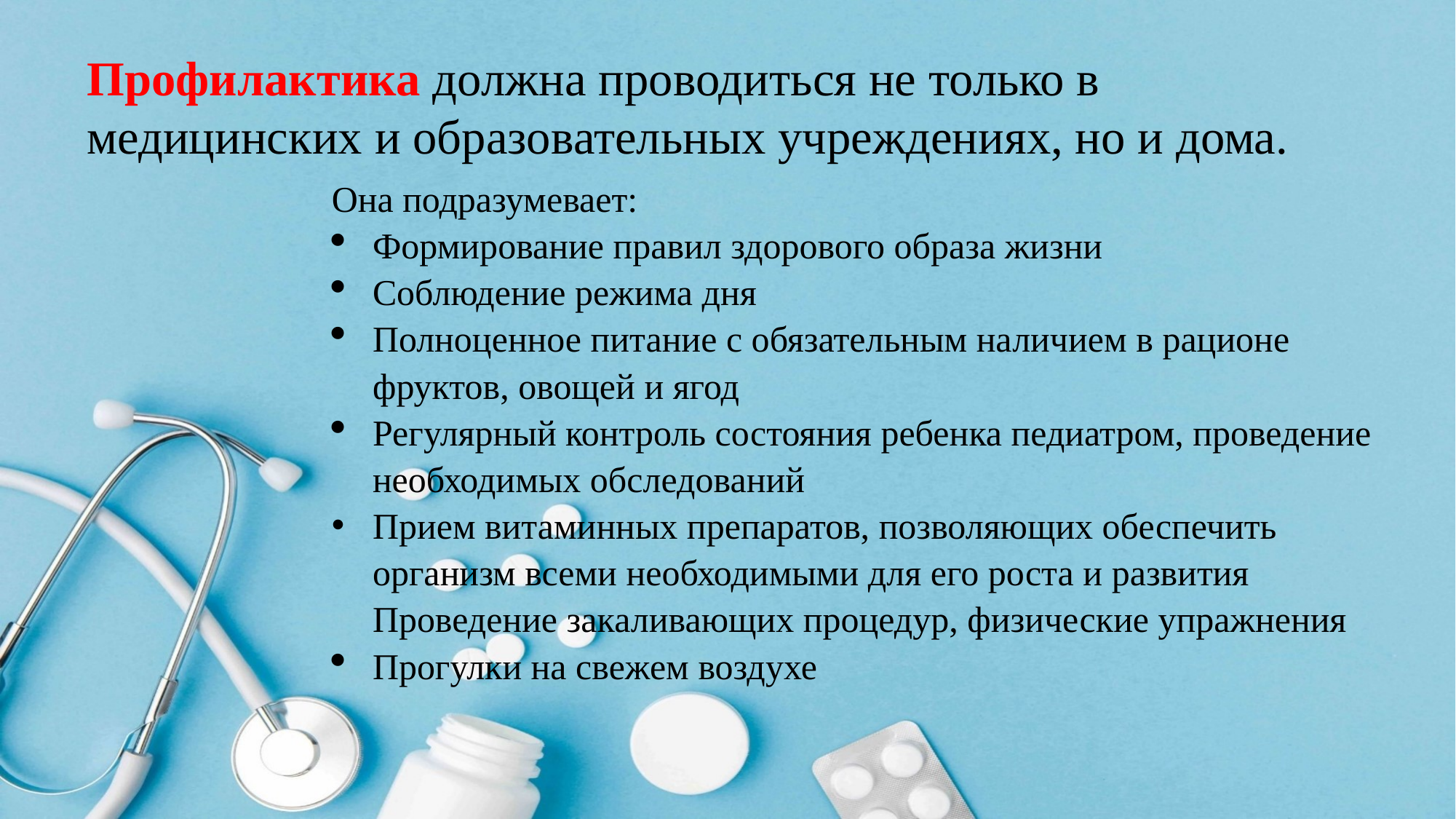

Профилактика должна проводиться не только в медицинских и образовательных учреждениях, но и дома.
Она подразумевает:
Формирование правил здорового образа жизни
Соблюдение режима дня
Полноценное питание с обязательным наличием в рационе фруктов, овощей и ягод
Регулярный контроль состояния ребенка педиатром, проведение необходимых обследований
Прием витаминных препаратов, позволяющих обеспечить организм всеми необходимыми для его роста и развития Проведение закаливающих процедур, физические упражнения
Прогулки на свежем воздухе